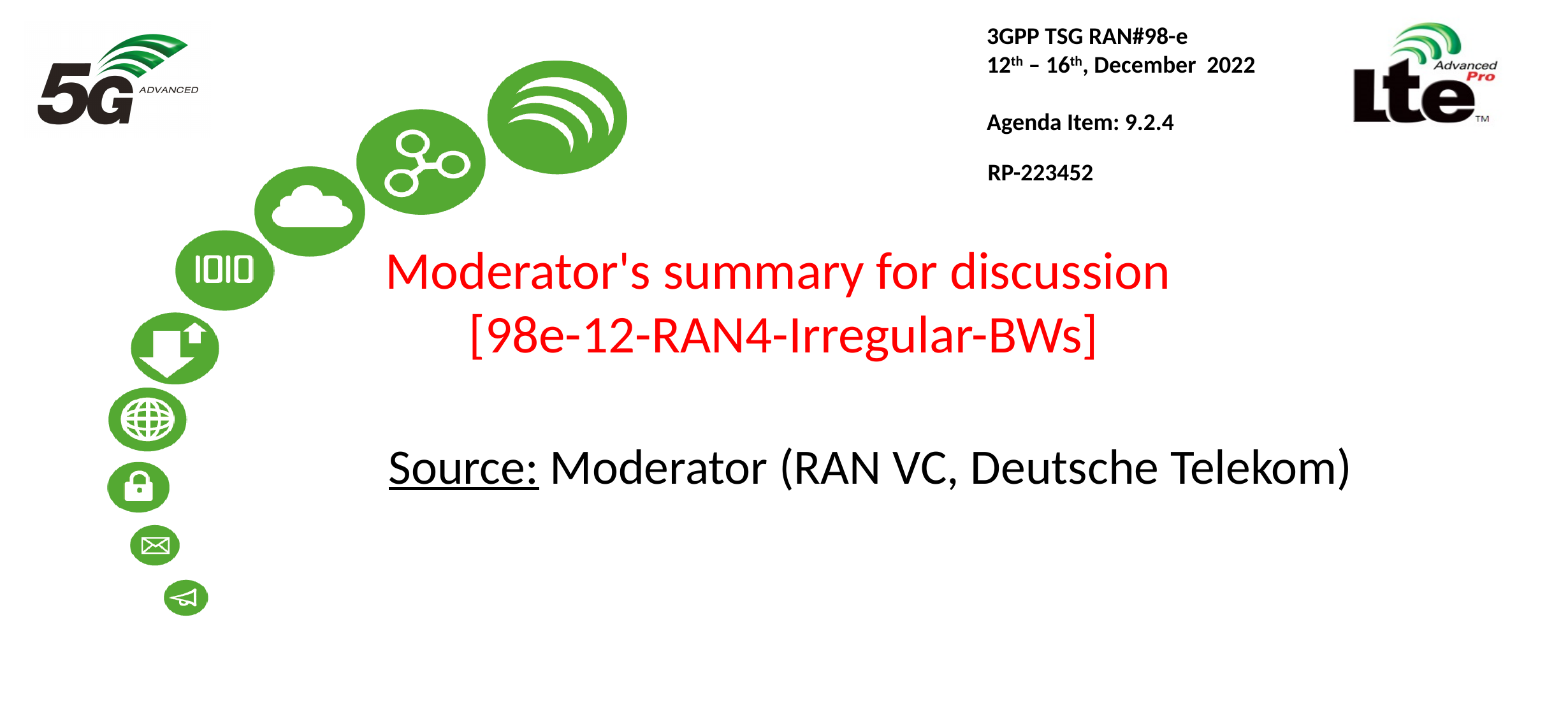

3GPP TSG RAN#98-e
12th – 16th, December  2022

Agenda Item: 9.2.4
RP-223452
# Moderator's summary for discussion  [98e-12-RAN4-Irregular-BWs]
Source: Moderator (RAN VC, Deutsche Telekom)